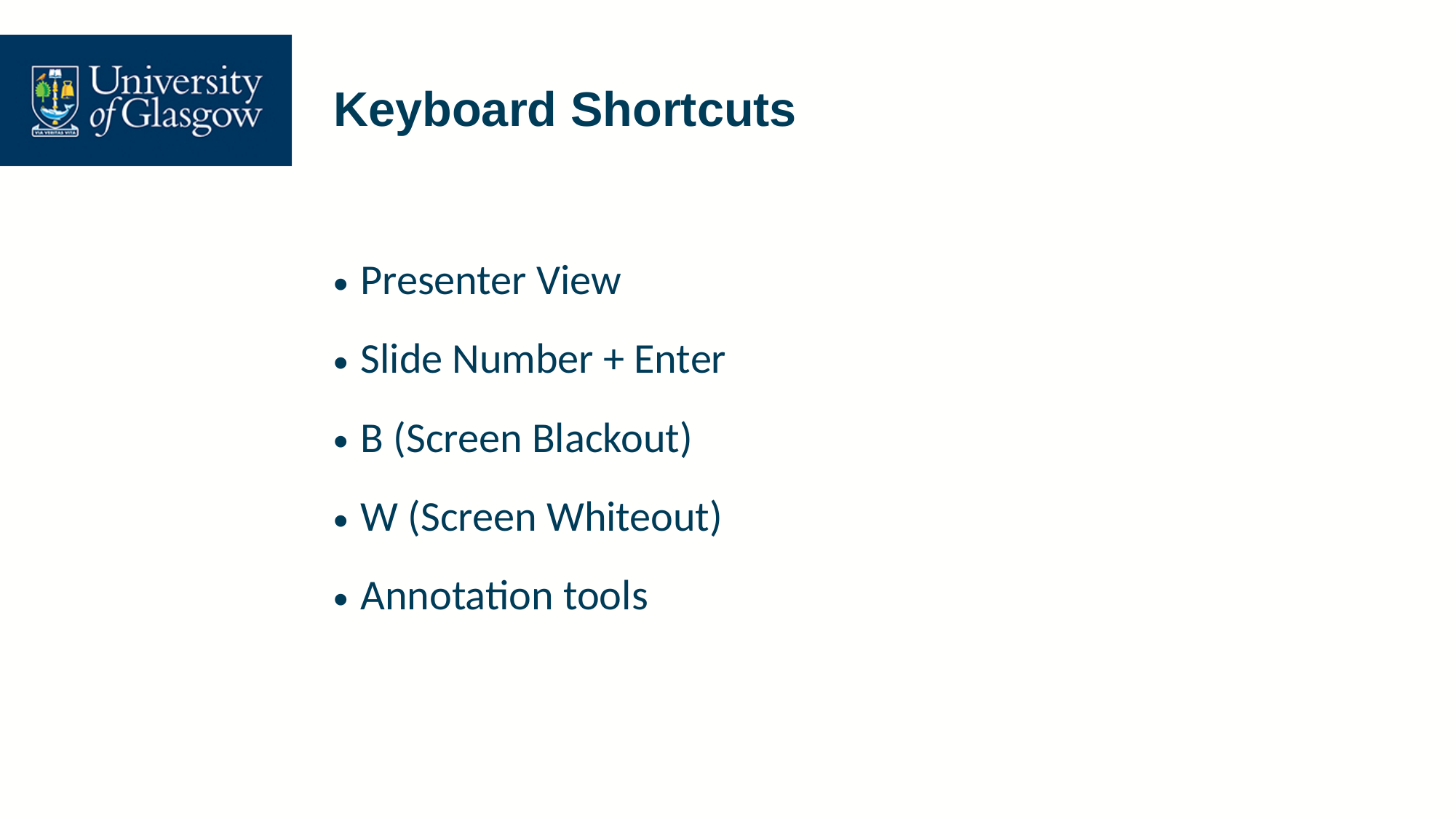

# Keyboard Shortcuts
Presenter View
Slide Number + Enter
B (Screen Blackout)
W (Screen Whiteout)
Annotation tools